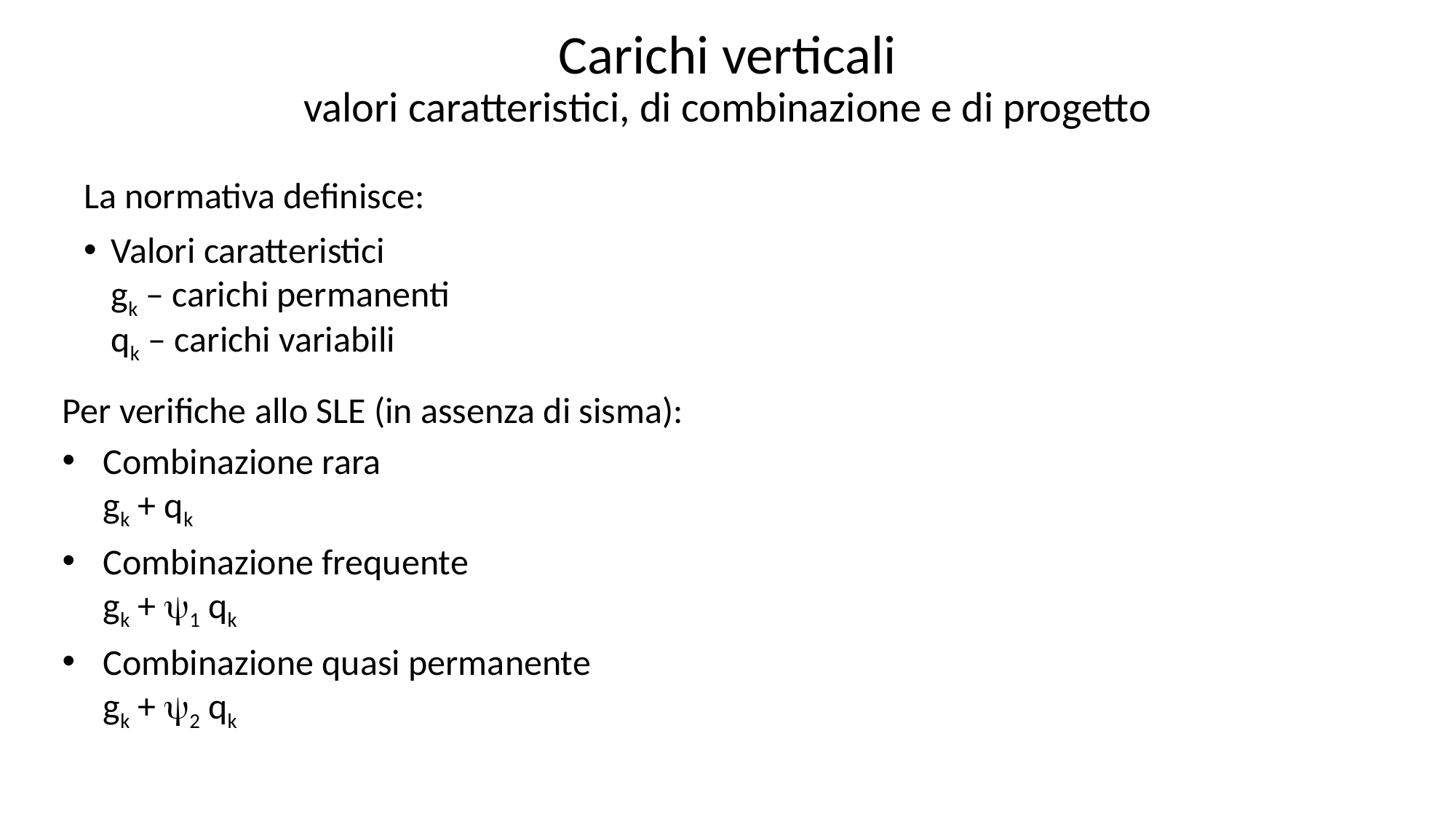

# Carichi verticali valori caratteristici, di combinazione e di progetto
La normativa definisce:
Valori caratteristici
gk – carichi permanenti
qk – carichi variabili
Per verifiche allo SLE (in assenza di sisma):
Combinazione rara
gk + qk
Combinazione frequente
gk + ψ1 qk
Combinazione quasi permanente
gk + ψ2 qk